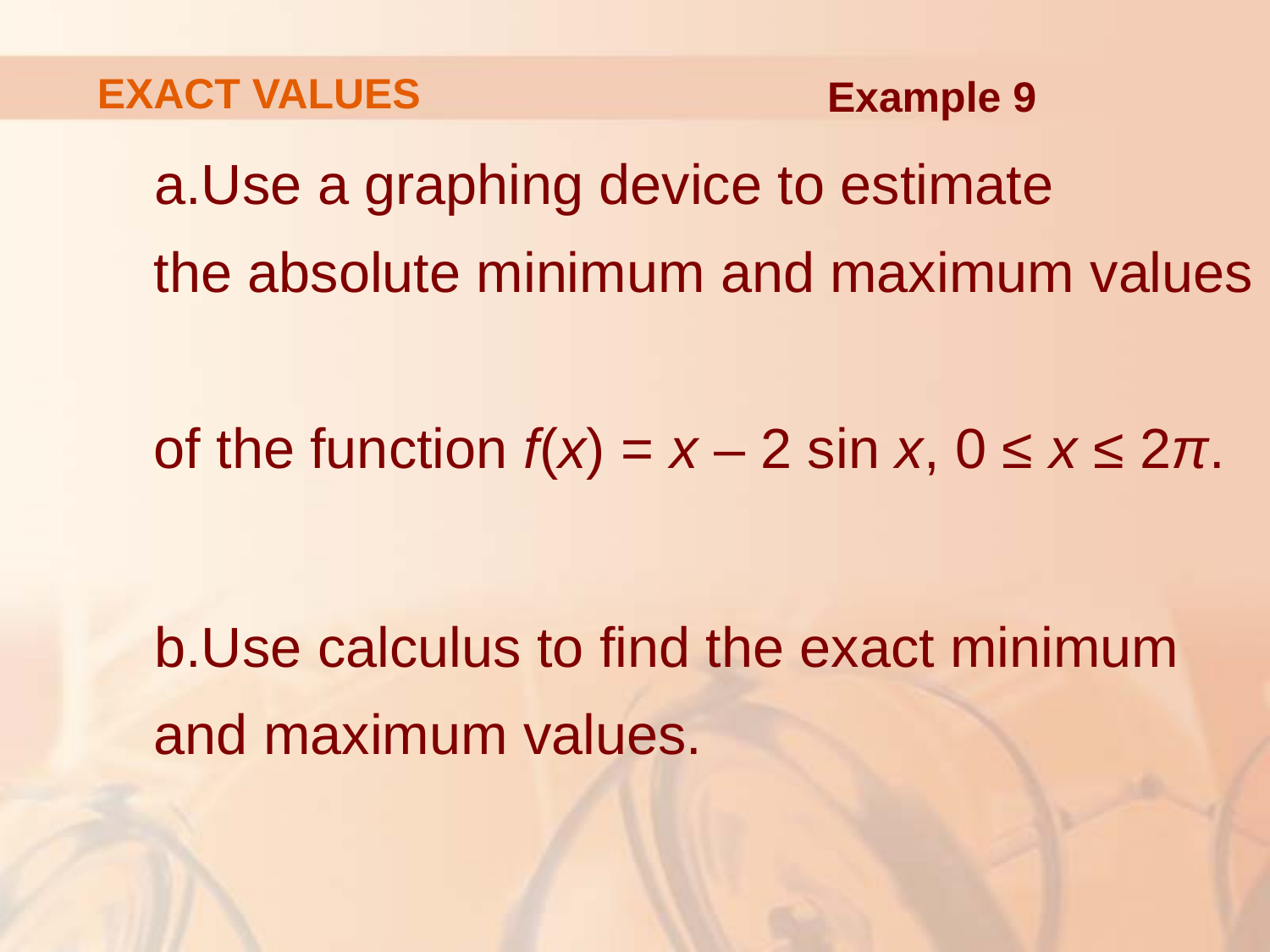

# EXACT VALUES
Example 9
Use a graphing device to estimate
the absolute minimum and maximum values
of the function f(x) = x – 2 sin x, 0 ≤ x ≤ 2π.

Use calculus to find the exact minimum
and maximum values.